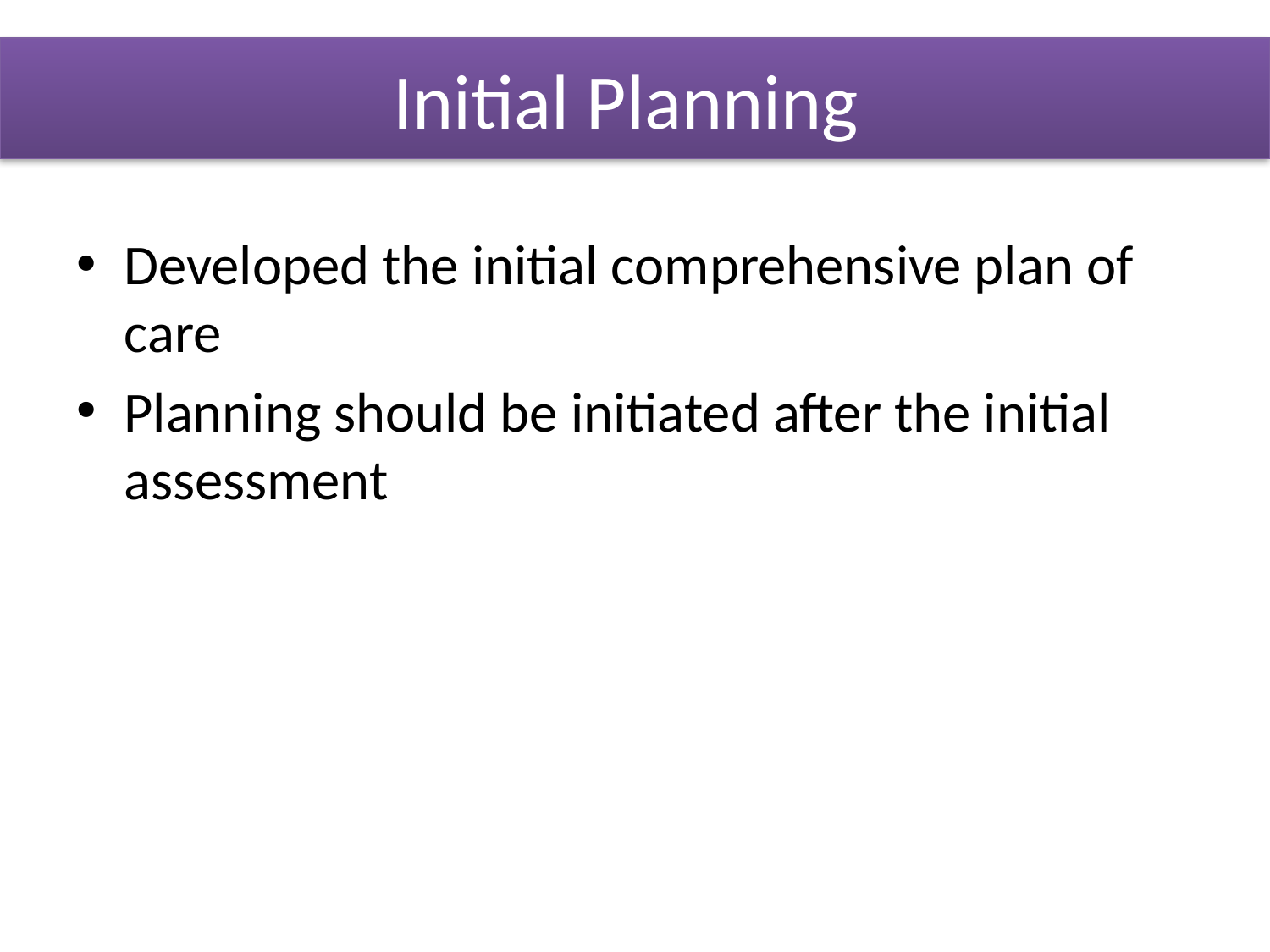

# Initial Planning
Developed the initial comprehensive plan of care
Planning should be initiated after the initial assessment